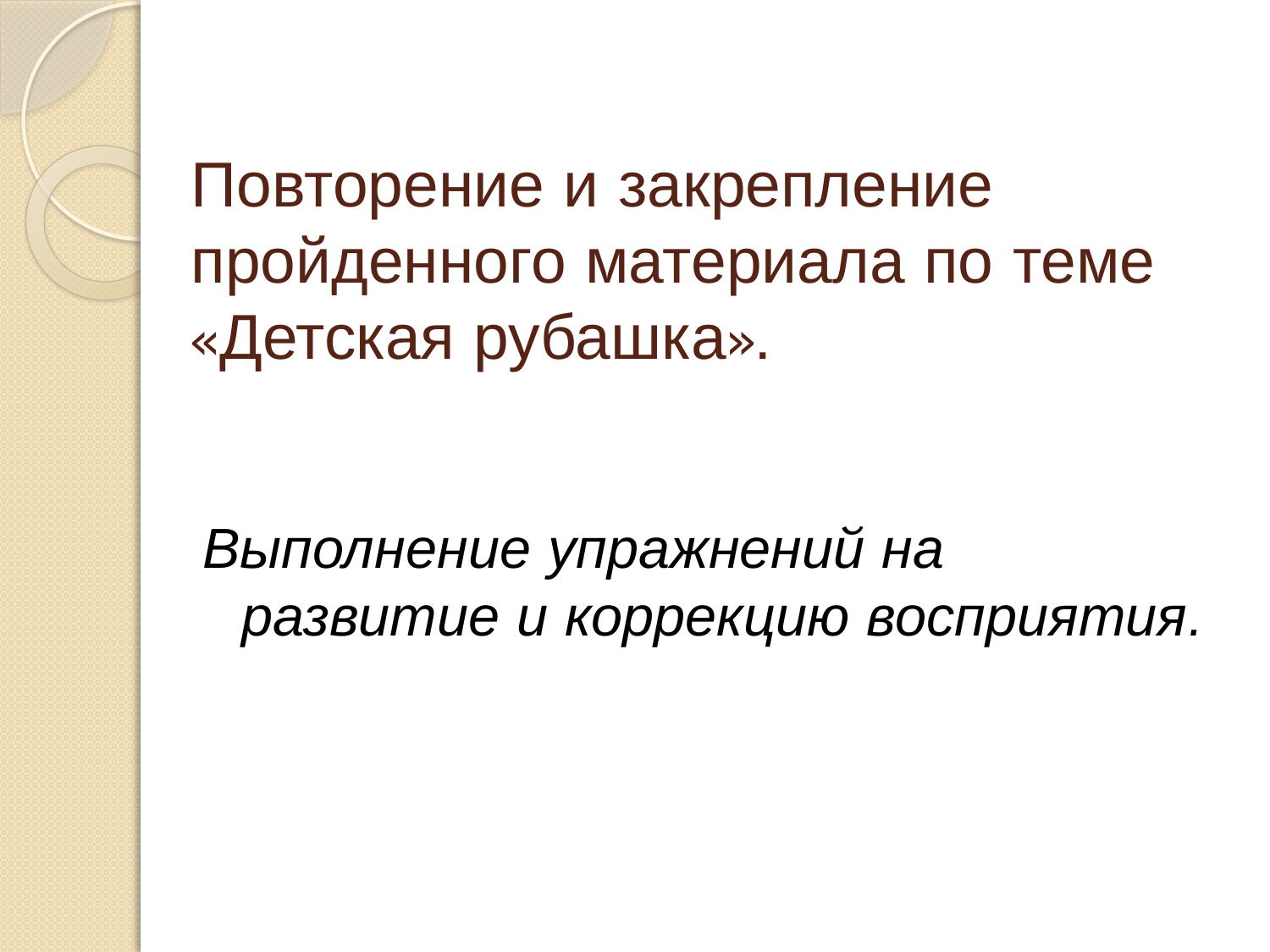

# Повторение и закрепление пройденного материала по теме «Детская рубашка».
Выполнение упражнений на развитие и коррекцию восприятия.